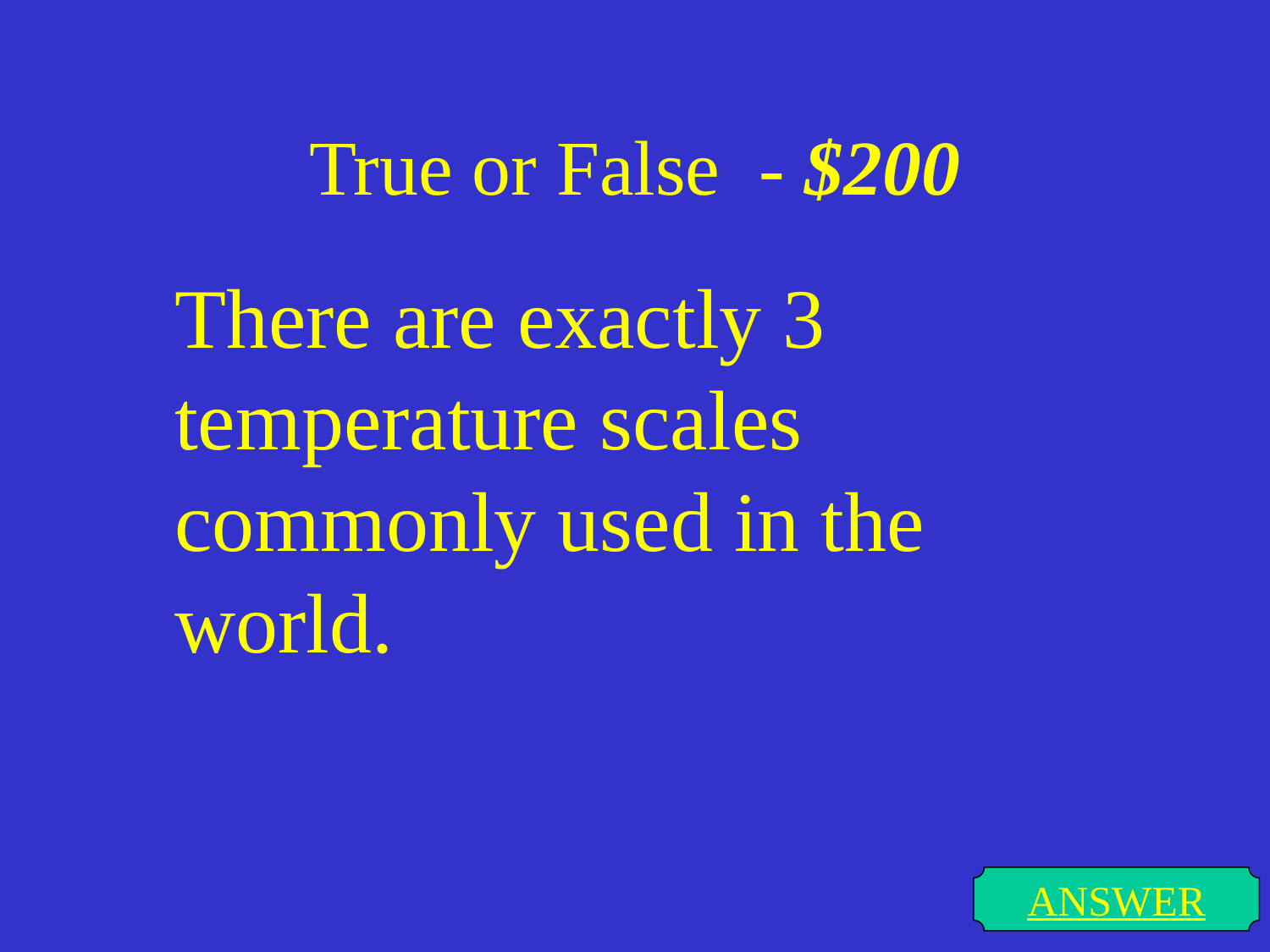

# True or False  - $200
There are exactly 3 temperature scales commonly used in the world.

ANSWER